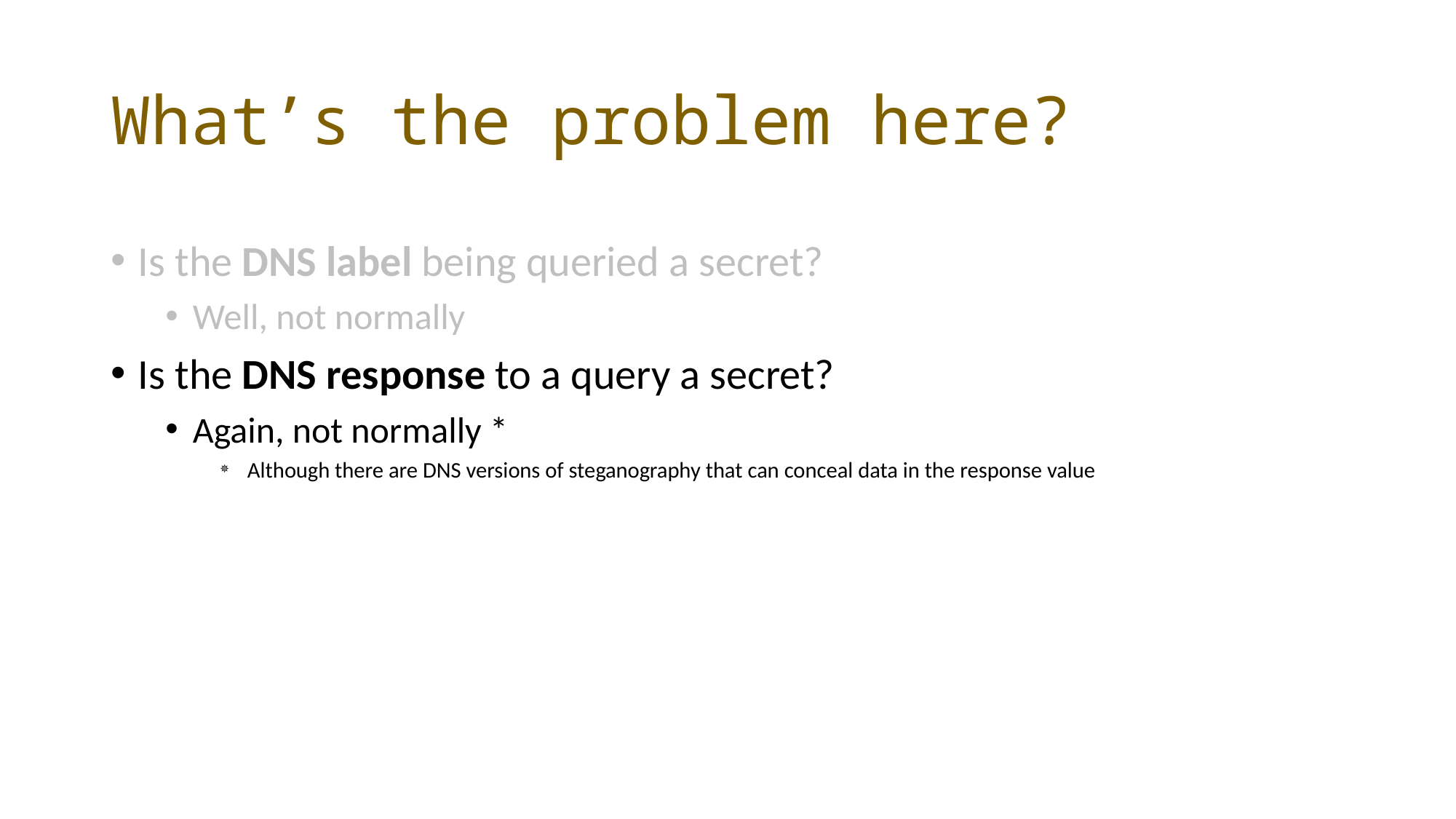

# What’s the problem here?
Is the DNS label being queried a secret?
Well, not normally
Is the DNS response to a query a secret?
Again, not normally *
Although there are DNS versions of steganography that can conceal data in the response value